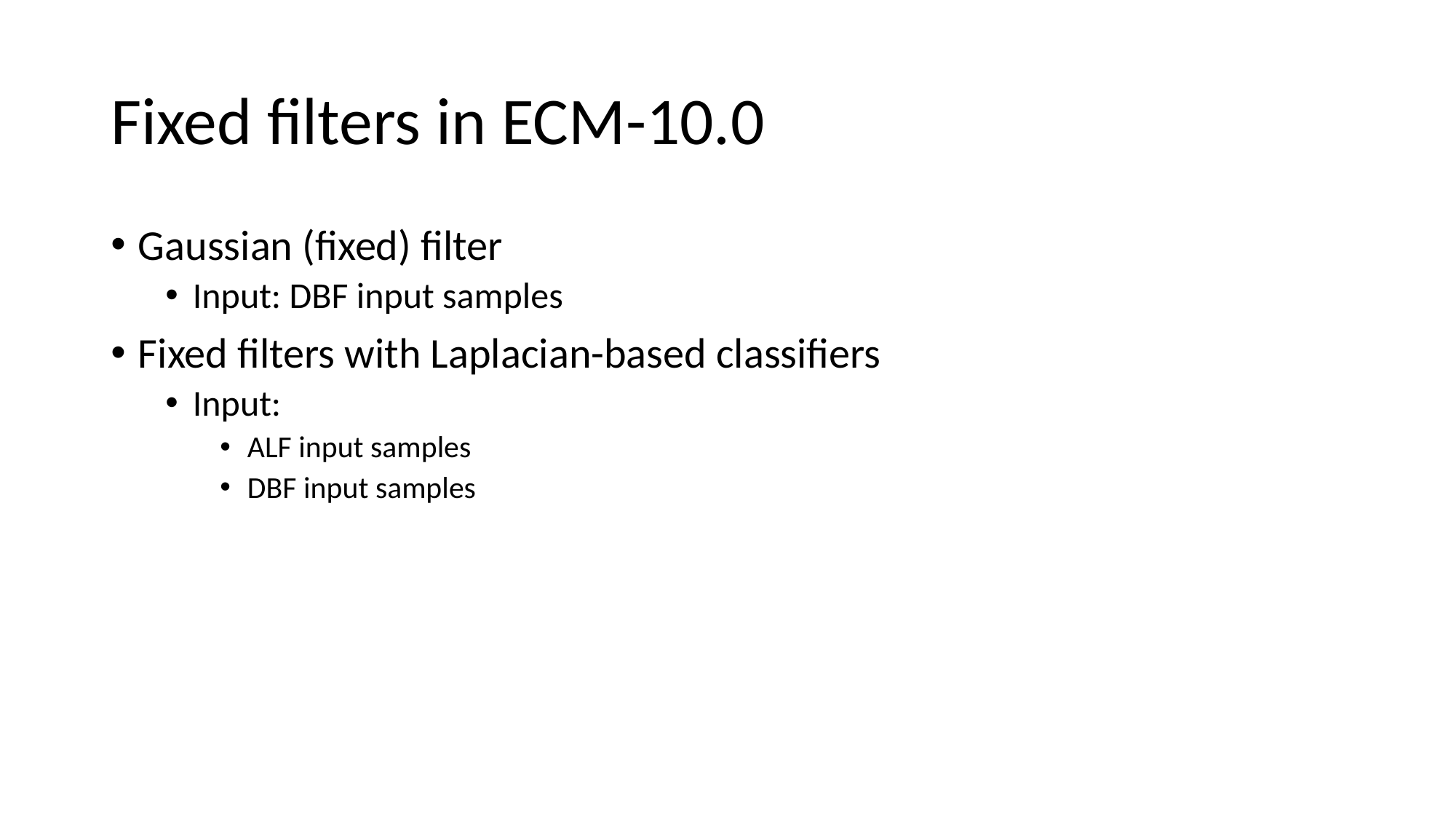

# Fixed filters in ECM-10.0
Gaussian (fixed) filter
Input: DBF input samples
Fixed filters with Laplacian-based classifiers
Input:
ALF input samples
DBF input samples